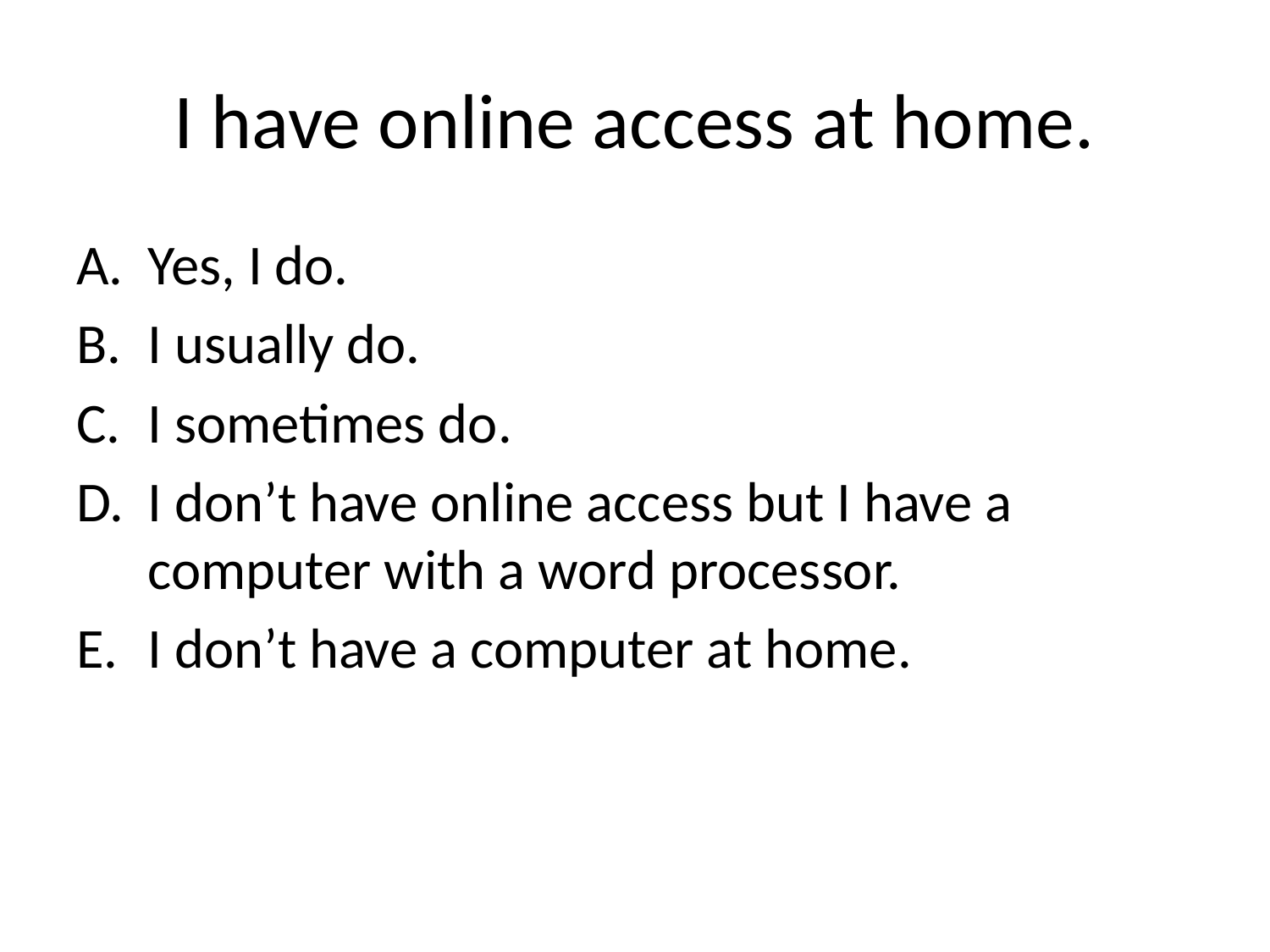

# I have online access at home.
Yes, I do.
I usually do.
I sometimes do.
I don’t have online access but I have a computer with a word processor.
I don’t have a computer at home.